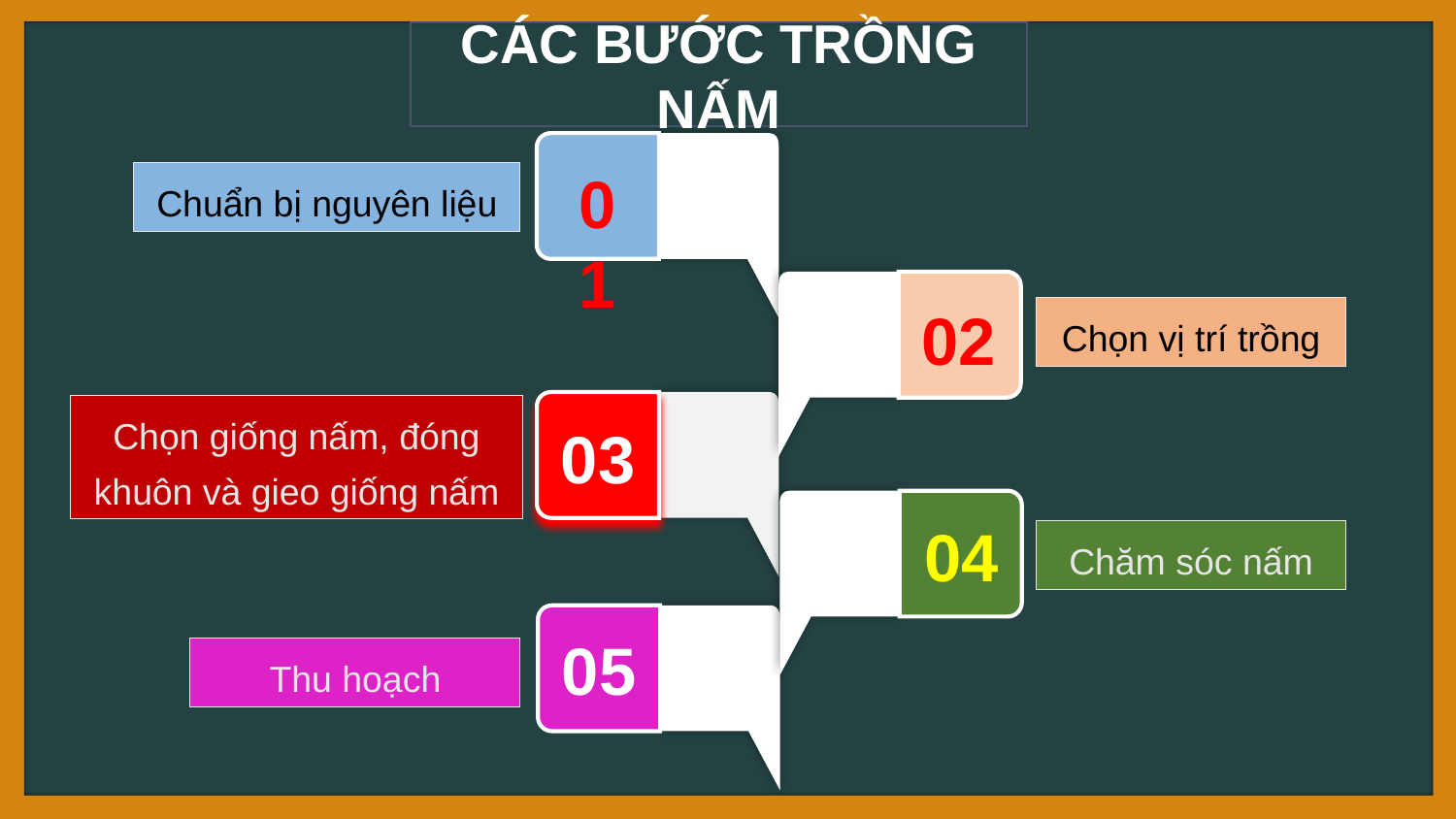

CÁC BƯỚC TRỒNG NẤM

01
Chuẩn bị nguyên liệu

02
Chọn vị trí trồng

Chọn giống nấm, đóng khuôn và gieo giống nấm
03

04
Chăm sóc nấm

05
Thu hoạch